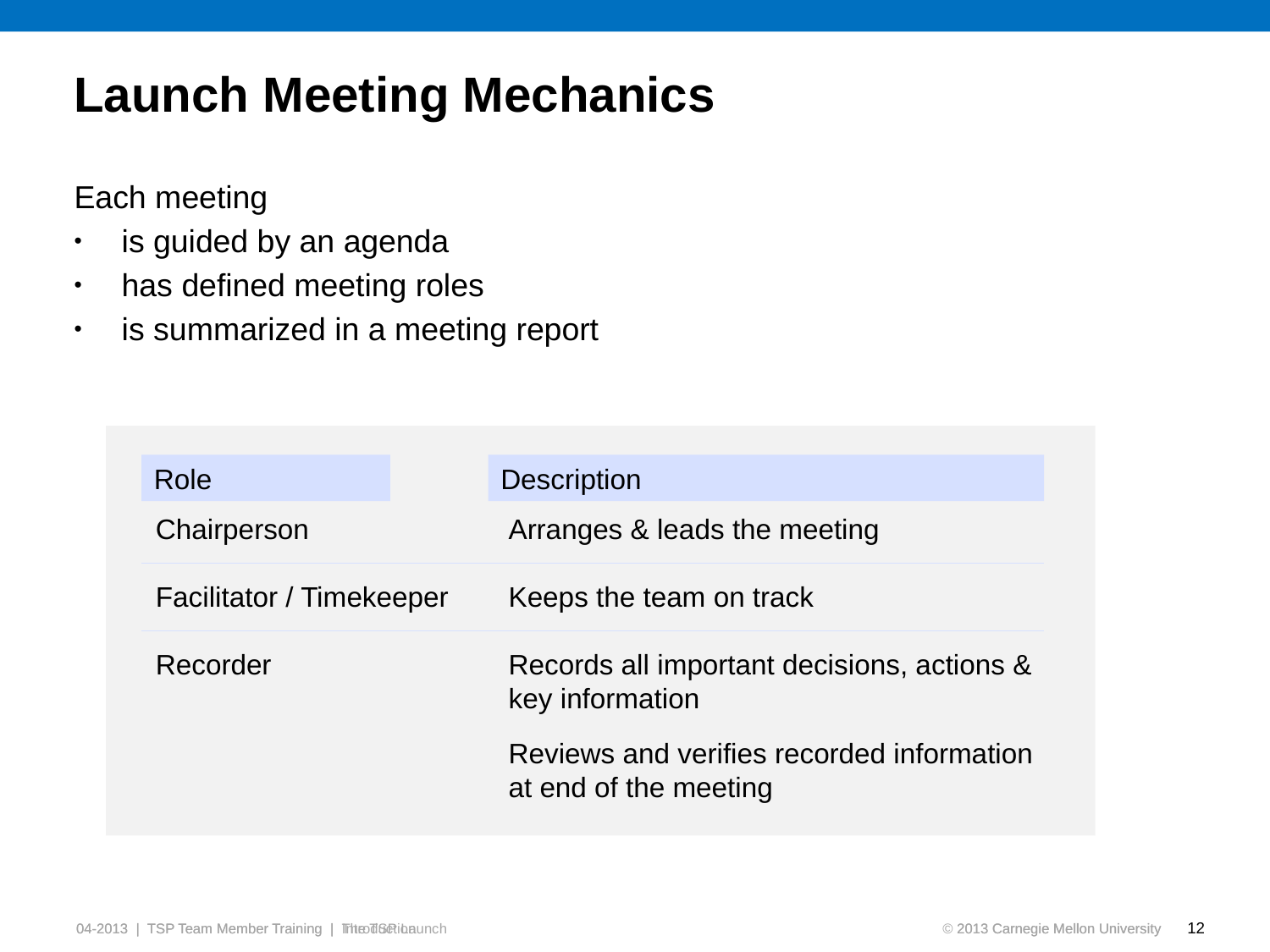

# Launch Meeting Mechanics
Each meeting
is guided by an agenda
has defined meeting roles
is summarized in a meeting report

Role
Description
Chairperson

Facilitator / Timekeeper

Recorder
Arranges & leads the meeting

Keeps the team on track

Records all important decisions, actions &
key information
Reviews and verifies recorded information
at end of the meeting